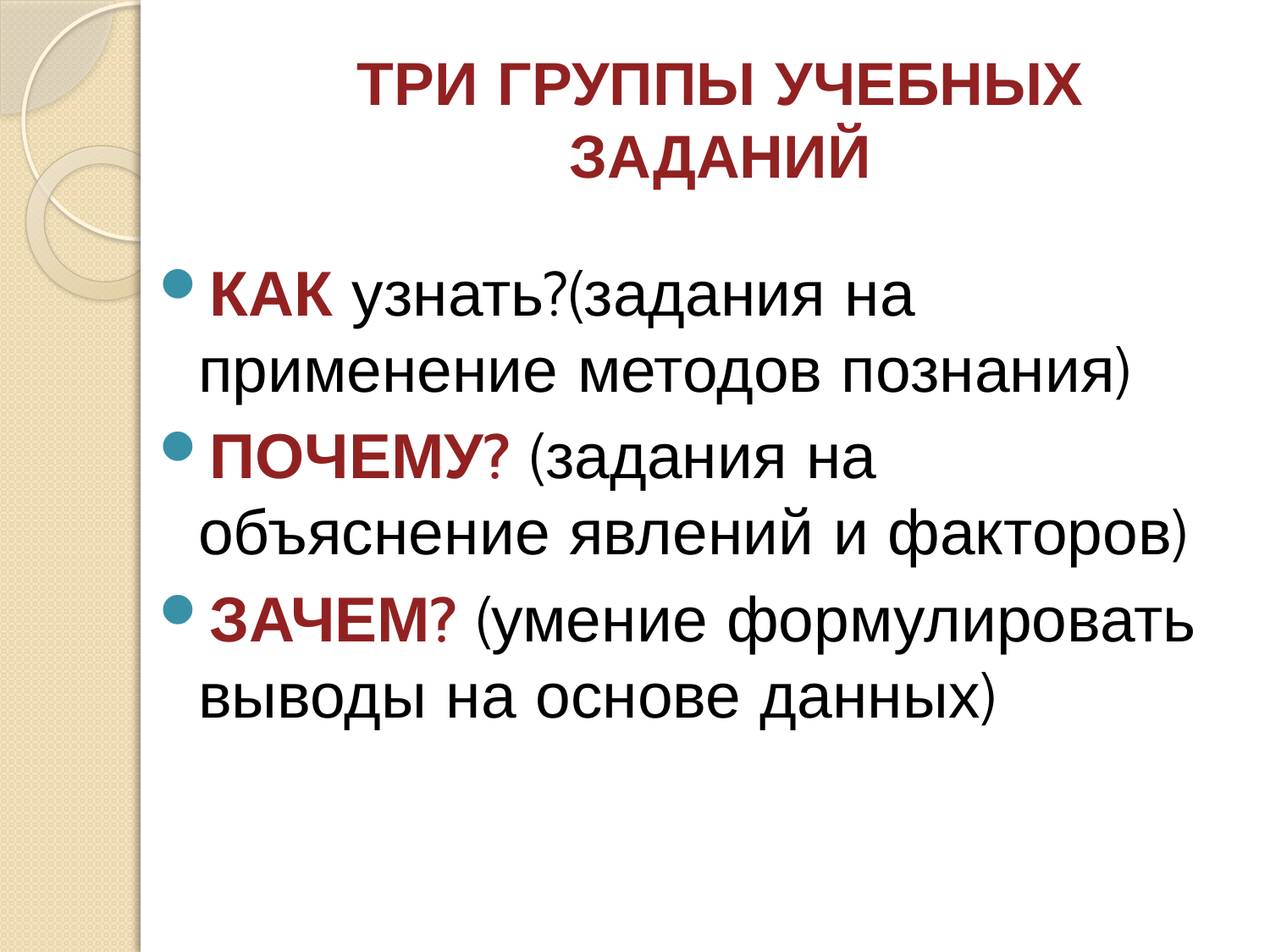

# ТРИ ГРУППЫ УЧЕБНЫХ ЗАДАНИЙ
КАК узнать?(задания на применение методов познания)
ПОЧЕМУ? (задания на объяснение явлений и факторов)
ЗАЧЕМ? (умение формулировать выводы на основе данных)